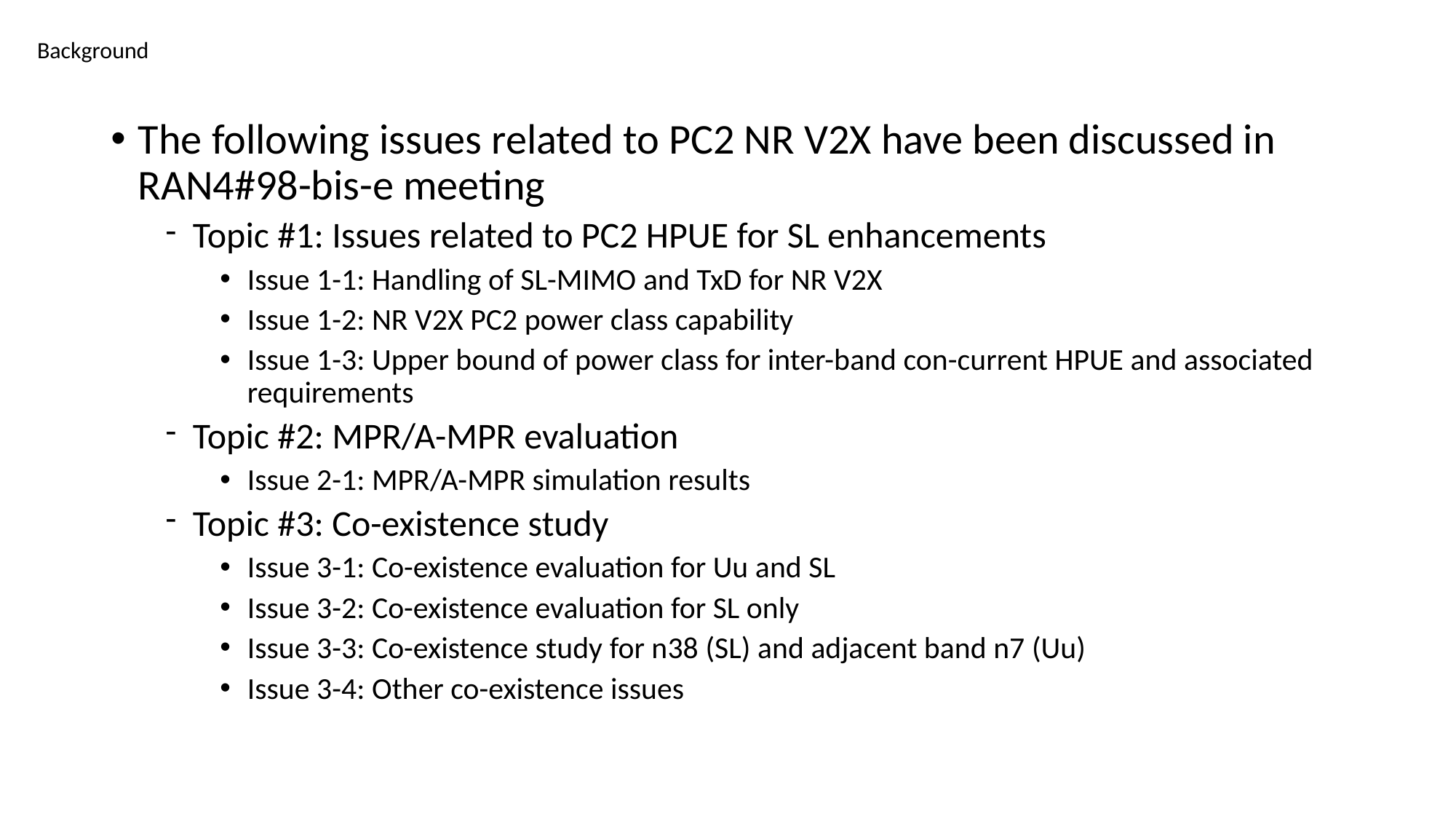

# Background
The following issues related to PC2 NR V2X have been discussed in RAN4#98-bis-e meeting
Topic #1: Issues related to PC2 HPUE for SL enhancements
Issue 1-1: Handling of SL-MIMO and TxD for NR V2X
Issue 1-2: NR V2X PC2 power class capability
Issue 1-3: Upper bound of power class for inter-band con-current HPUE and associated requirements
Topic #2: MPR/A-MPR evaluation
Issue 2-1: MPR/A-MPR simulation results
Topic #3: Co-existence study
Issue 3-1: Co-existence evaluation for Uu and SL
Issue 3-2: Co-existence evaluation for SL only
Issue 3-3: Co-existence study for n38 (SL) and adjacent band n7 (Uu)
Issue 3-4: Other co-existence issues